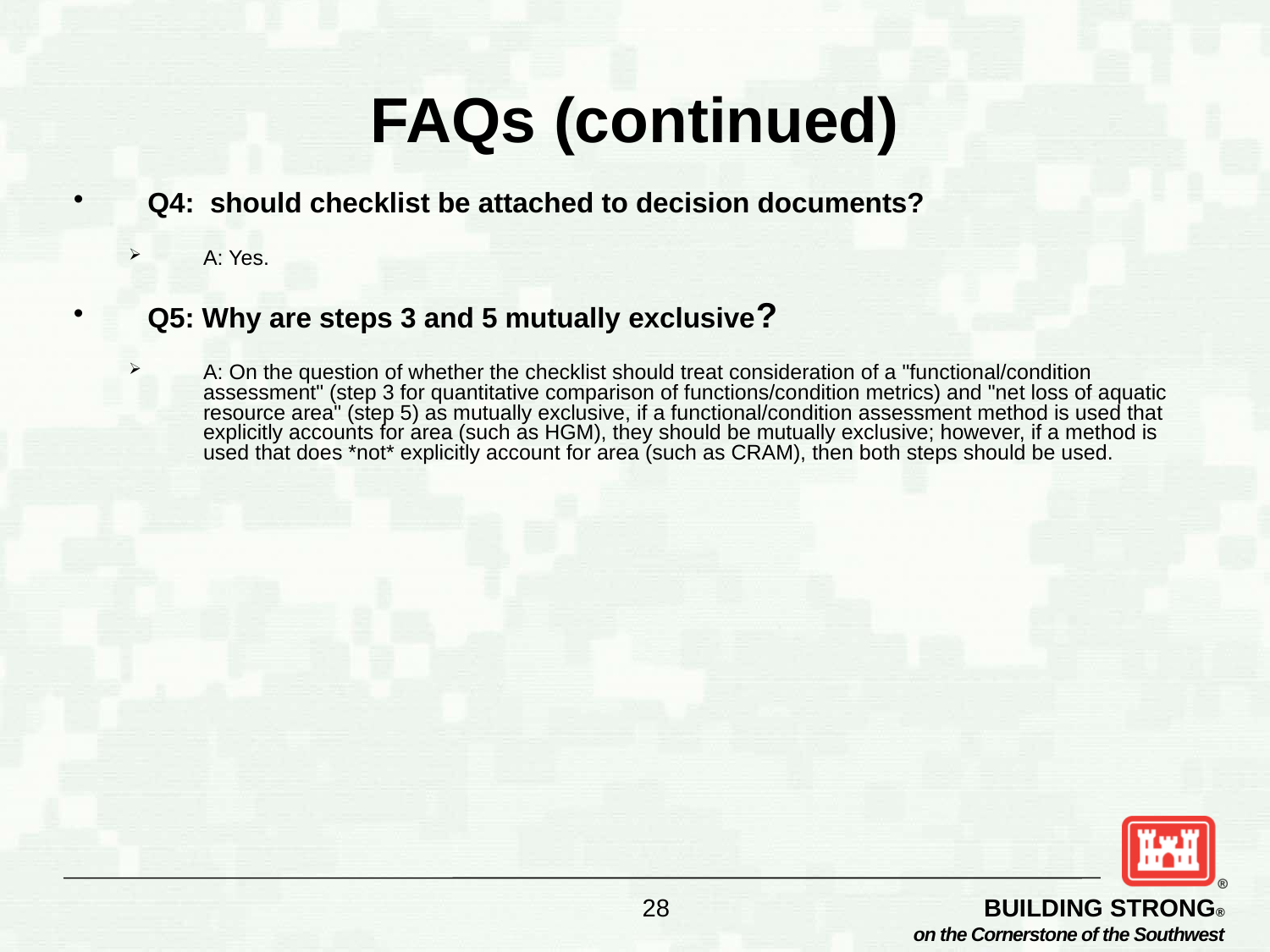

# FAQs (continued)
Q4:  should checklist be attached to decision documents?

A: Yes.

Q5: Why are steps 3 and 5 mutually exclusive?

A: On the question of whether the checklist should treat consideration of a "functional/condition assessment" (step 3 for quantitative comparison of functions/condition metrics) and "net loss of aquatic resource area" (step 5) as mutually exclusive, if a functional/condition assessment method is used that explicitly accounts for area (such as HGM), they should be mutually exclusive; however, if a method is used that does *not* explicitly account for area (such as CRAM), then both steps should be used.

28